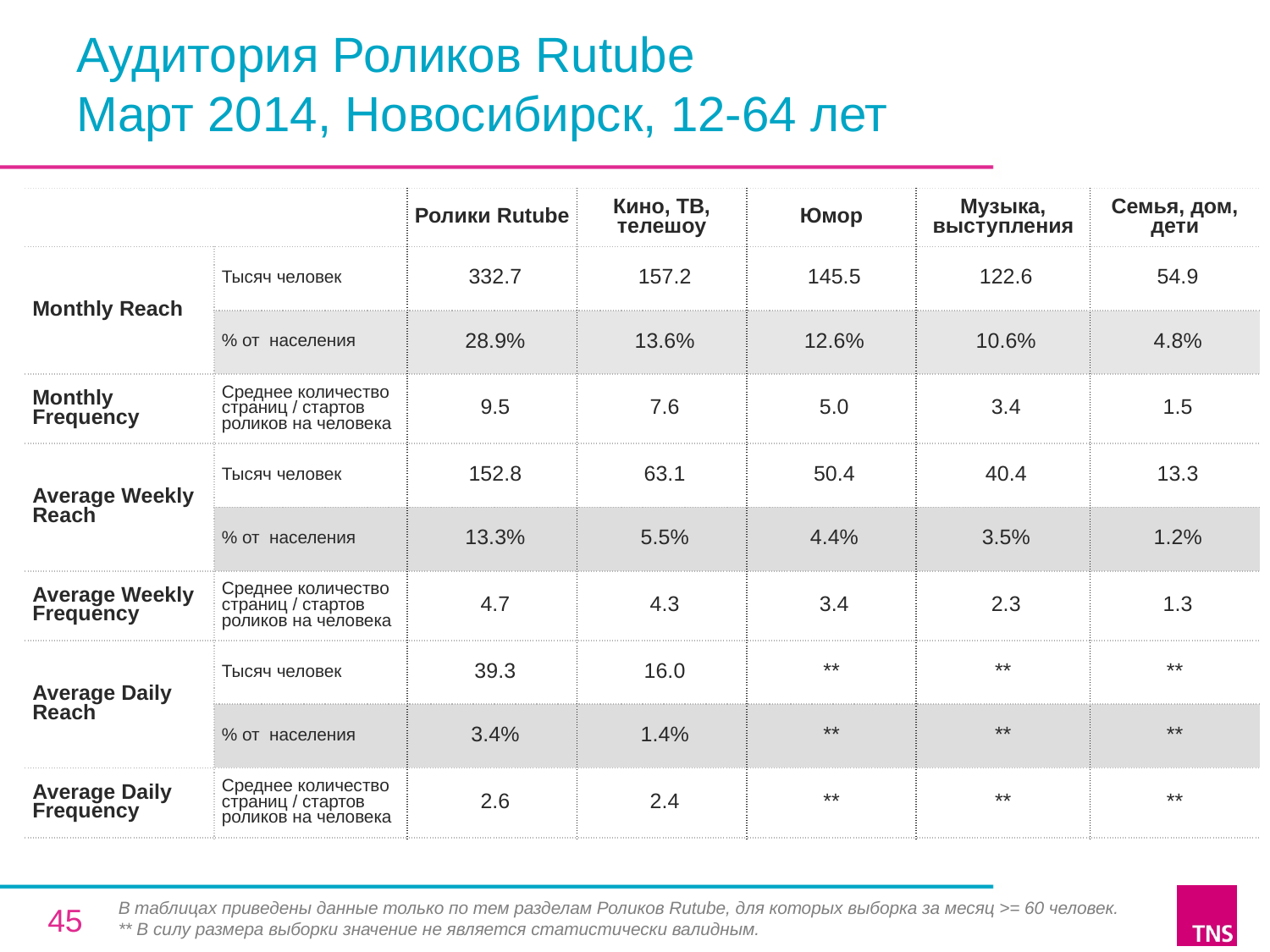

# Аудитория Роликов Rutube Март 2014, Новосибирск, 12-64 лет
|  |  | Ролики Rutube | Кино, ТВ, телешоу | Юмор | Музыка, выступления | Семья, дом, дети |
| --- | --- | --- | --- | --- | --- | --- |
| Monthly Reach | Тысяч человек | 332.7 | 157.2 | 145.5 | 122.6 | 54.9 |
|  | % от населения | 28.9% | 13.6% | 12.6% | 10.6% | 4.8% |
| Monthly Frequency | Среднее количество страниц / стартов роликов на человека | 9.5 | 7.6 | 5.0 | 3.4 | 1.5 |
| Average Weekly Reach | Тысяч человек | 152.8 | 63.1 | 50.4 | 40.4 | 13.3 |
|  | % от населения | 13.3% | 5.5% | 4.4% | 3.5% | 1.2% |
| Average Weekly Frequency | Среднее количество страниц / стартов роликов на человека | 4.7 | 4.3 | 3.4 | 2.3 | 1.3 |
| Average Daily Reach | Тысяч человек | 39.3 | 16.0 | \*\* | \*\* | \*\* |
|  | % от населения | 3.4% | 1.4% | \*\* | \*\* | \*\* |
| Average Daily Frequency | Среднее количество страниц / стартов роликов на человека | 2.6 | 2.4 | \*\* | \*\* | \*\* |
В таблицах приведены данные только по тем разделам Роликов Rutube, для которых выборка за месяц >= 60 человек.
** В силу размера выборки значение не является статистически валидным.
45